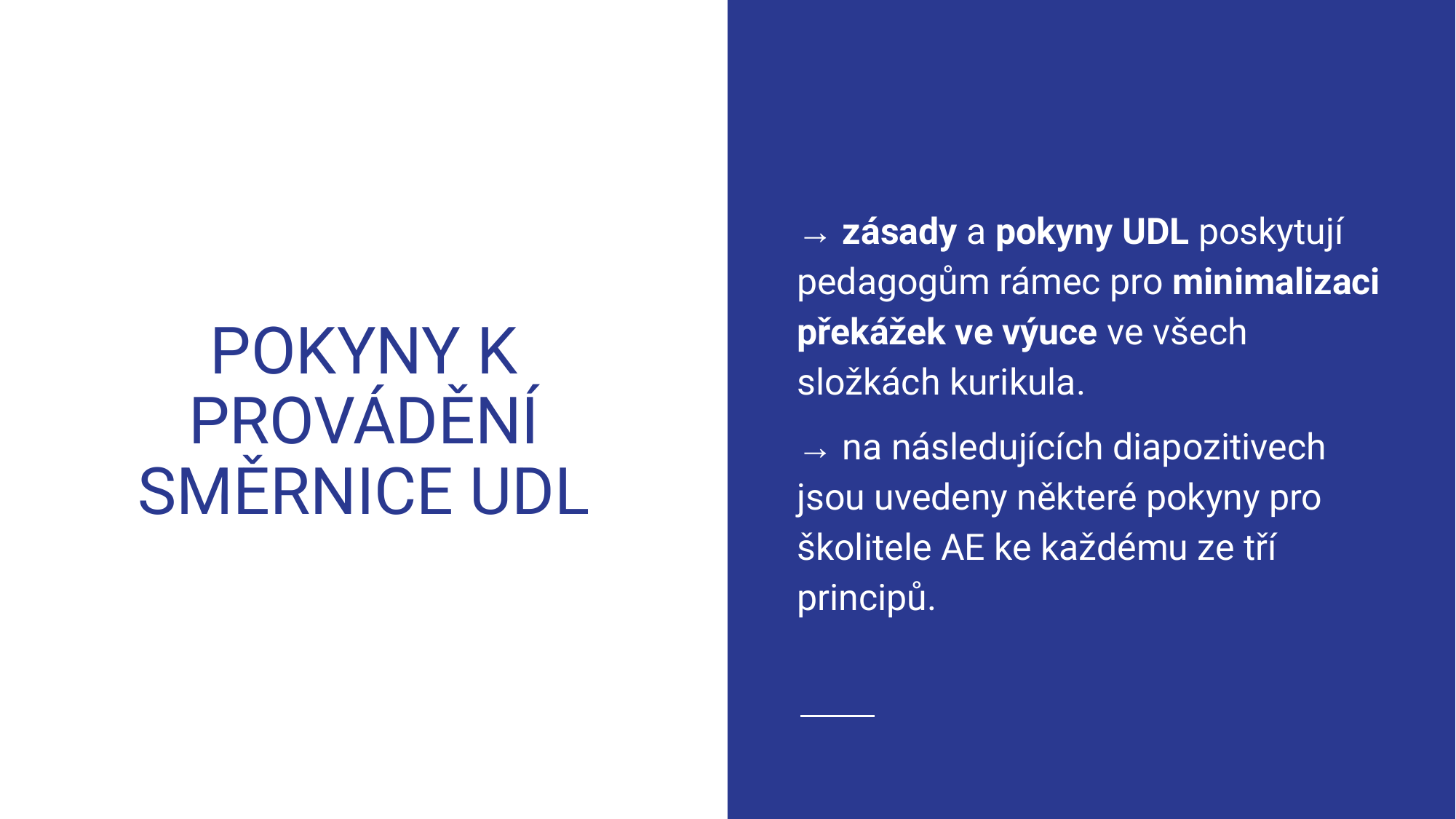

→ zásady a pokyny UDL poskytují pedagogům rámec pro minimalizaci překážek ve výuce ve všech složkách kurikula.
→ na následujících diapozitivech jsou uvedeny některé pokyny pro školitele AE ke každému ze tří principů.
# POKYNY K PROVÁDĚNÍ SMĚRNICE UDL